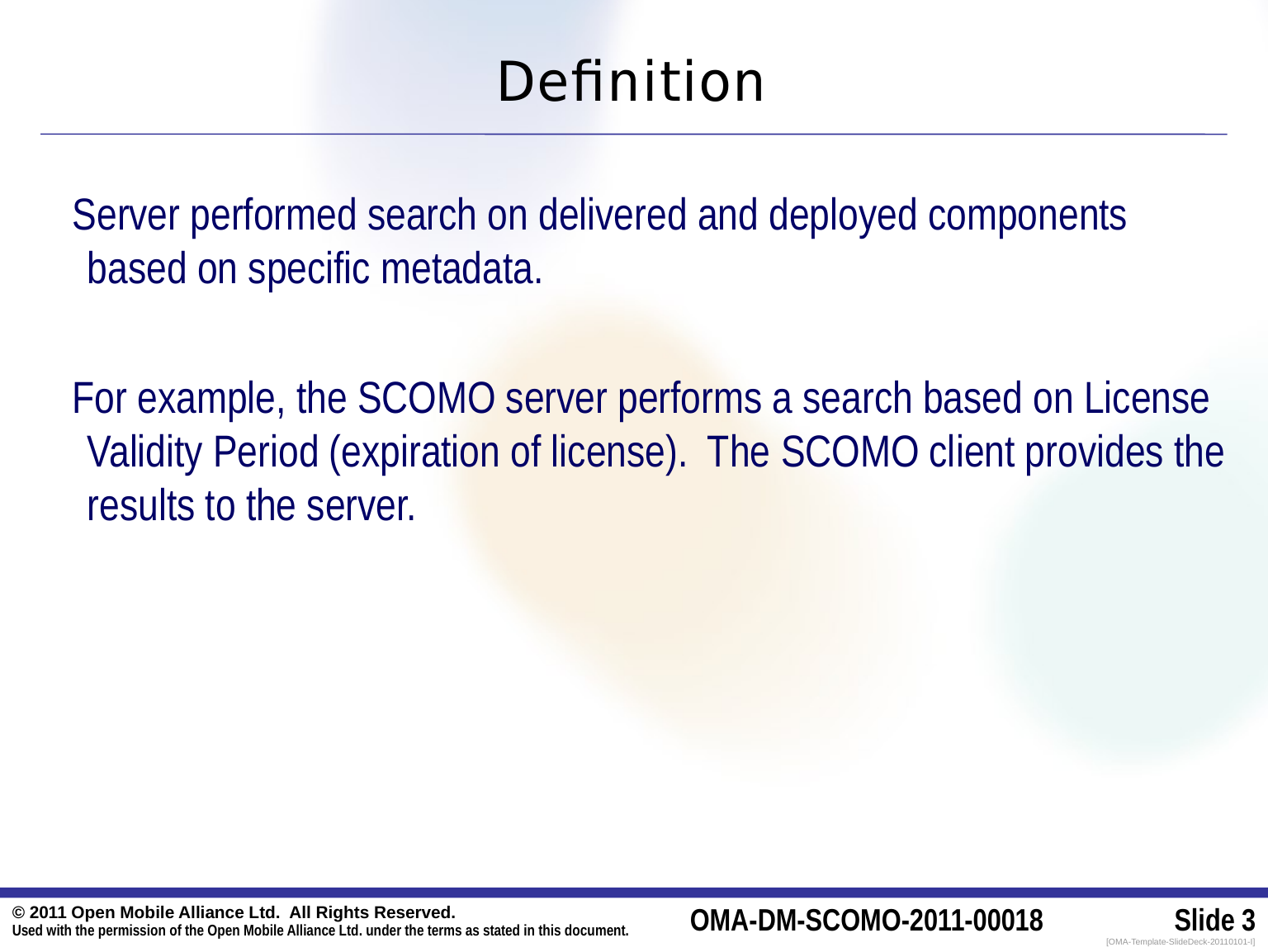

Definition

Server performed search on delivered and deployed components based on specific metadata.

For example, the SCOMO server performs a search based on License Validity Period (expiration of license).  The SCOMO client provides the results to the server.